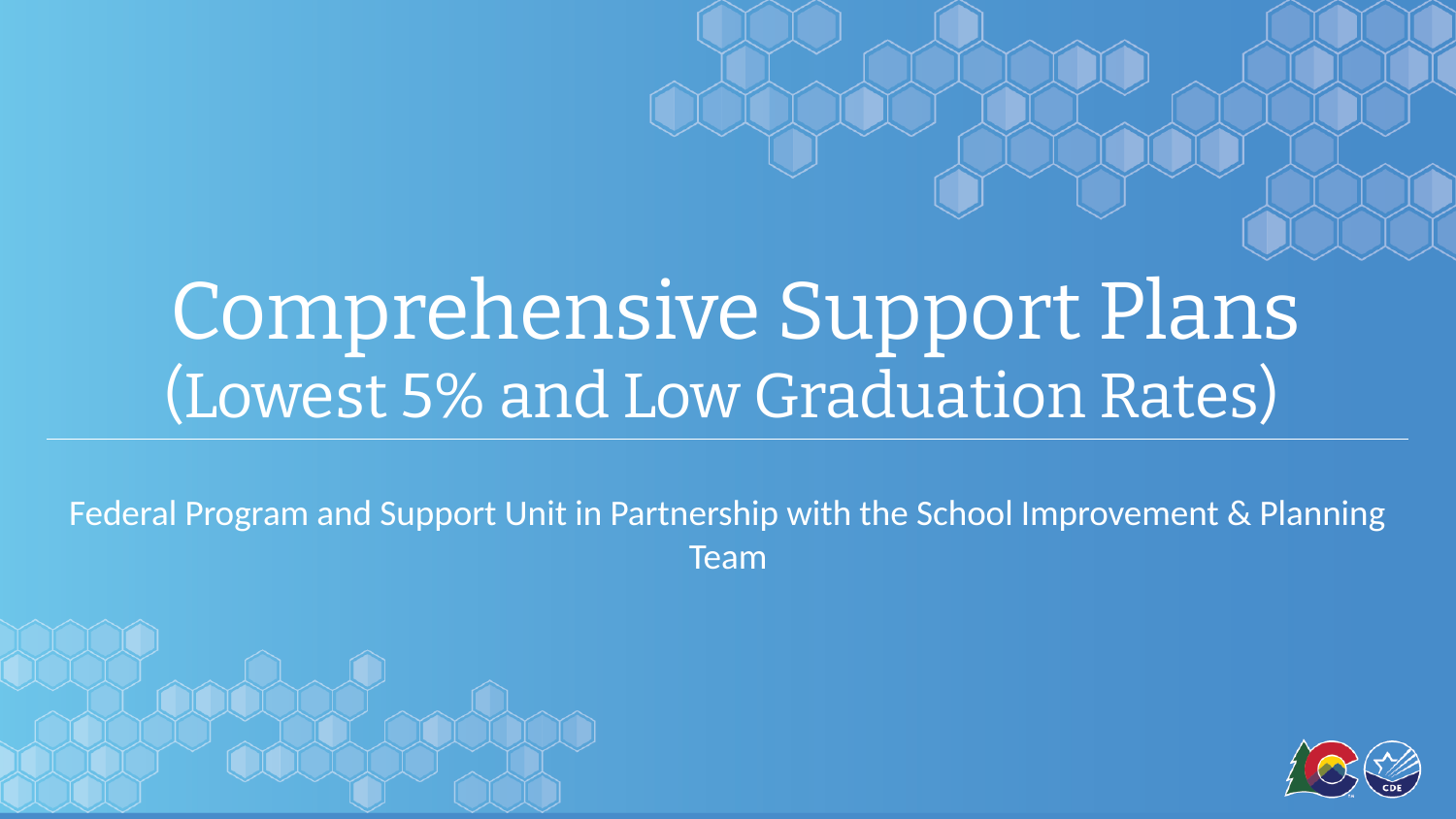

# Comprehensive Support Plans
(Lowest 5% and Low Graduation Rates)

Federal Program and Support Unit in Partnership with the School Improvement & Planning Team